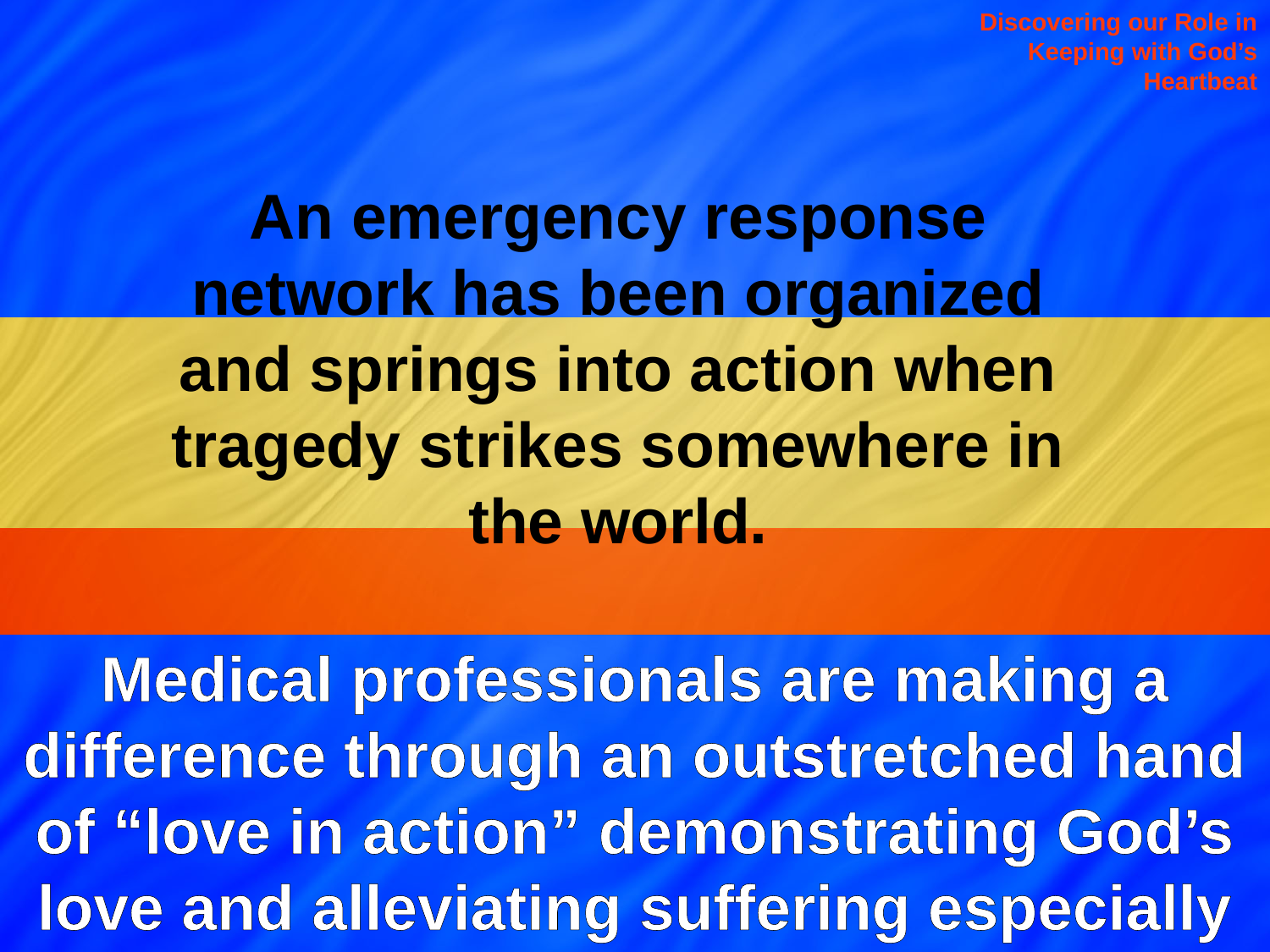

Discovering our Role in Keeping with God’s Heartbeat
An emergency response network has been organized and springs into action when tragedy strikes somewhere in the world.
Medical professionals are making a difference through an outstretched hand of “love in action” demonstrating God’s love and alleviating suffering especially during disaster.